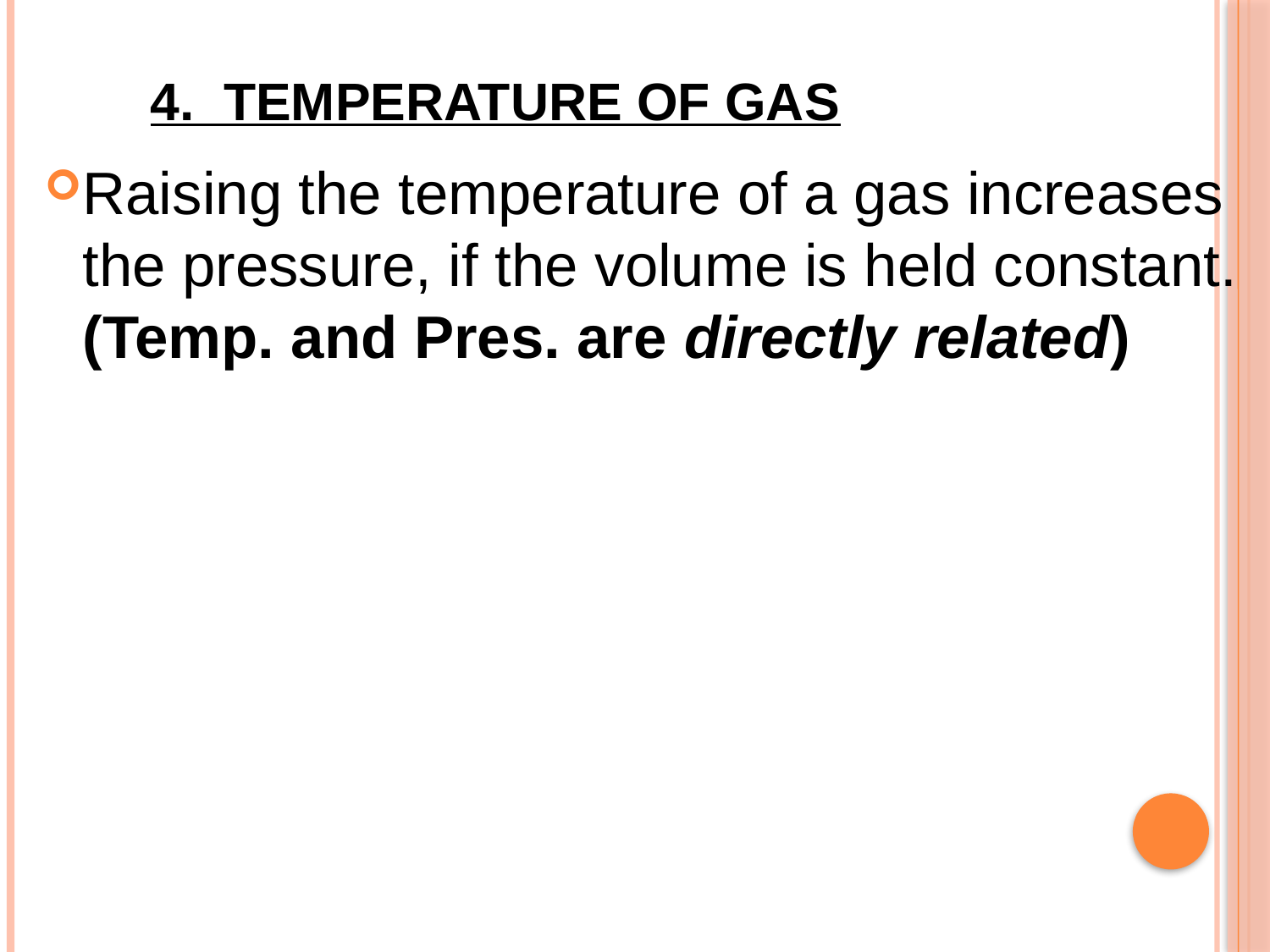

# 4.  Temperature of Gas
Raising the temperature of a gas increases the pressure, if the volume is held constant. (Temp. and Pres. are directly related)